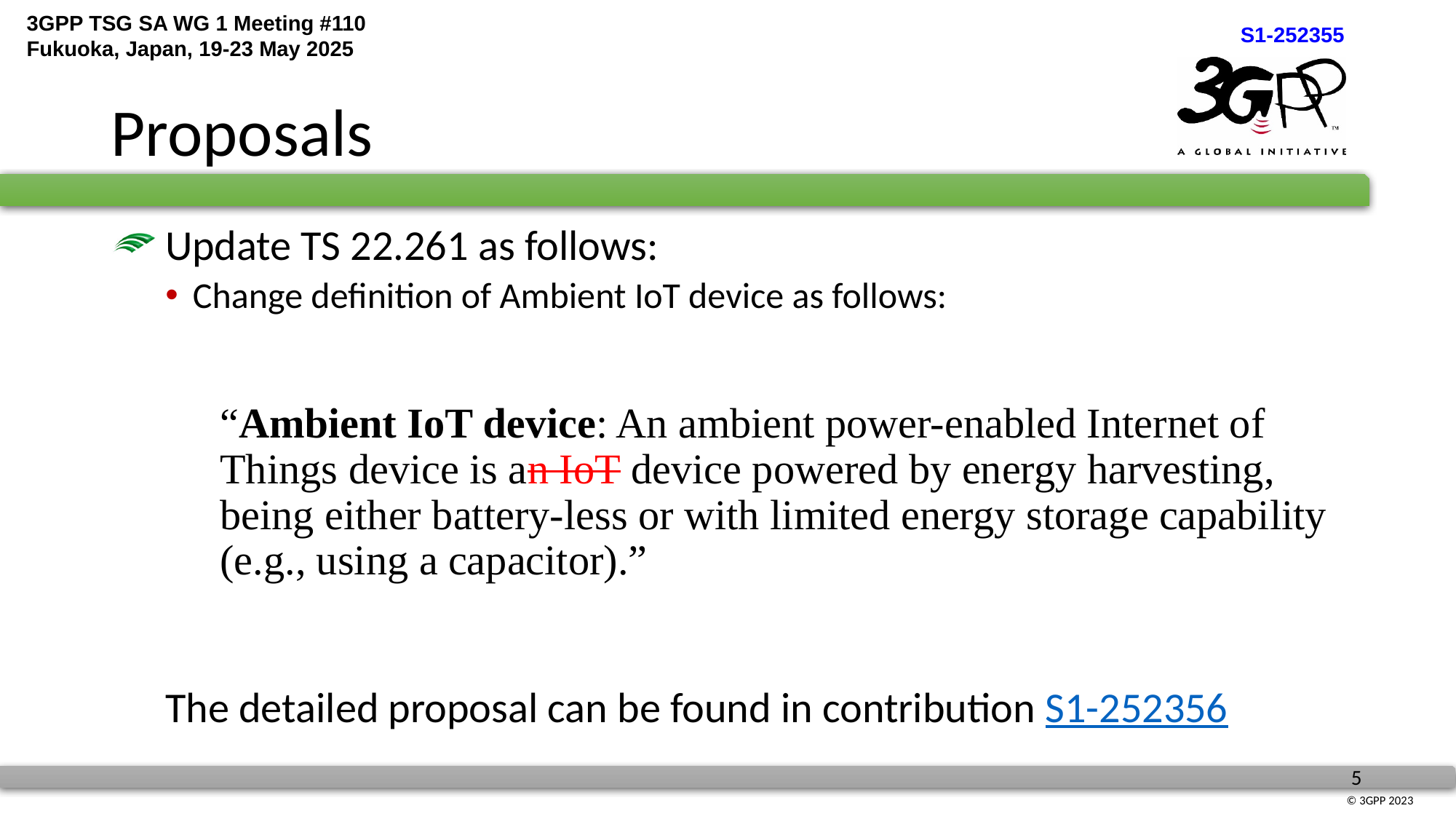

# Proposals
 Update TS 22.261 as follows:
Change definition of Ambient IoT device as follows:

“Ambient IoT device: An ambient power-enabled Internet of Things device is an IoT device powered by energy harvesting, being either battery-less or with limited energy storage capability (e.g., using a capacitor).”

The detailed proposal can be found in contribution S1-252356